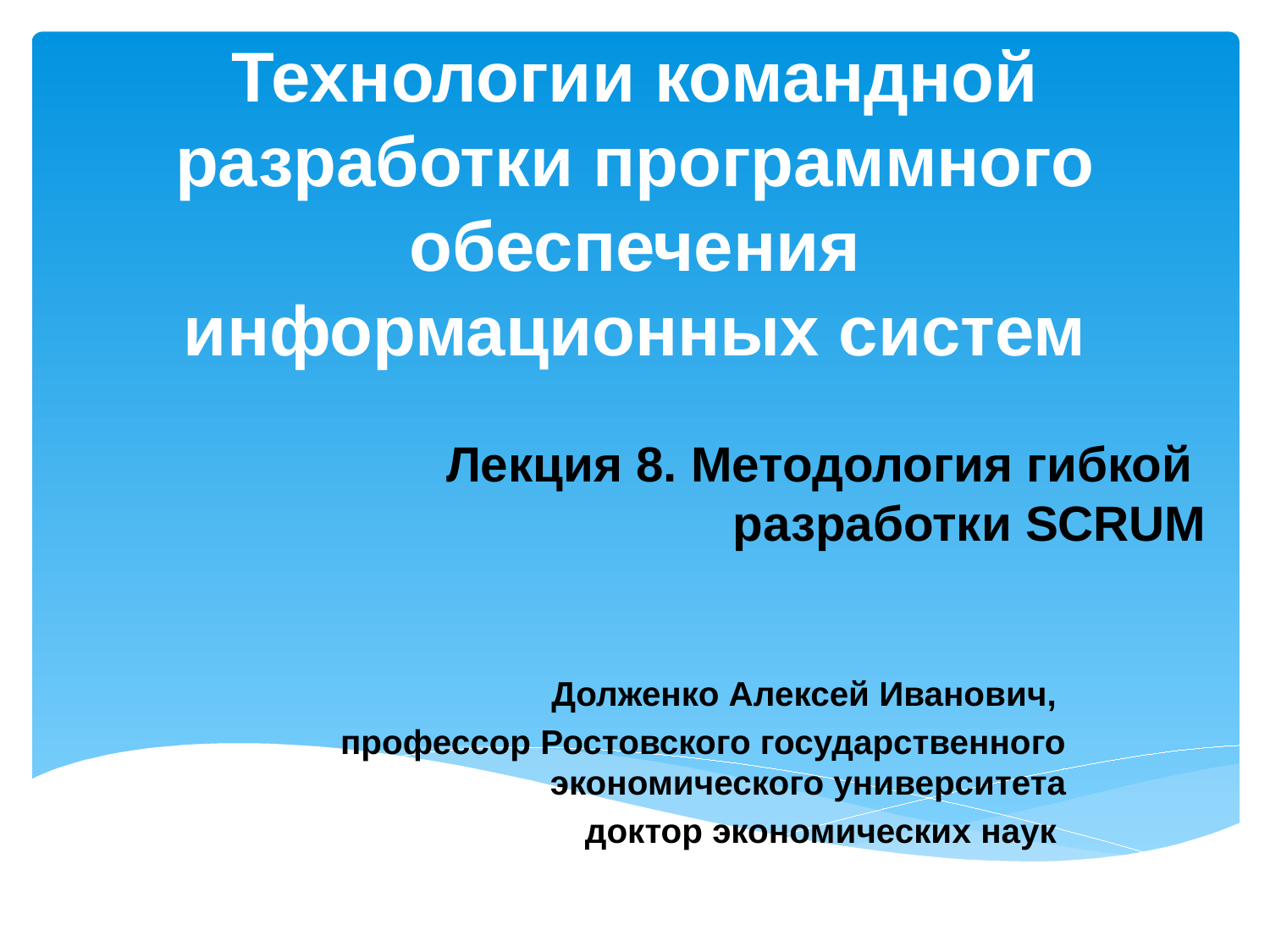

# Технологии командной разработки программного обеспечения информационных систем
Лекция 8. Методология гибкой
разработки SCRUM
Долженко Алексей Иванович,
профессор Ростовского государственного экономического университета
доктор экономических наук